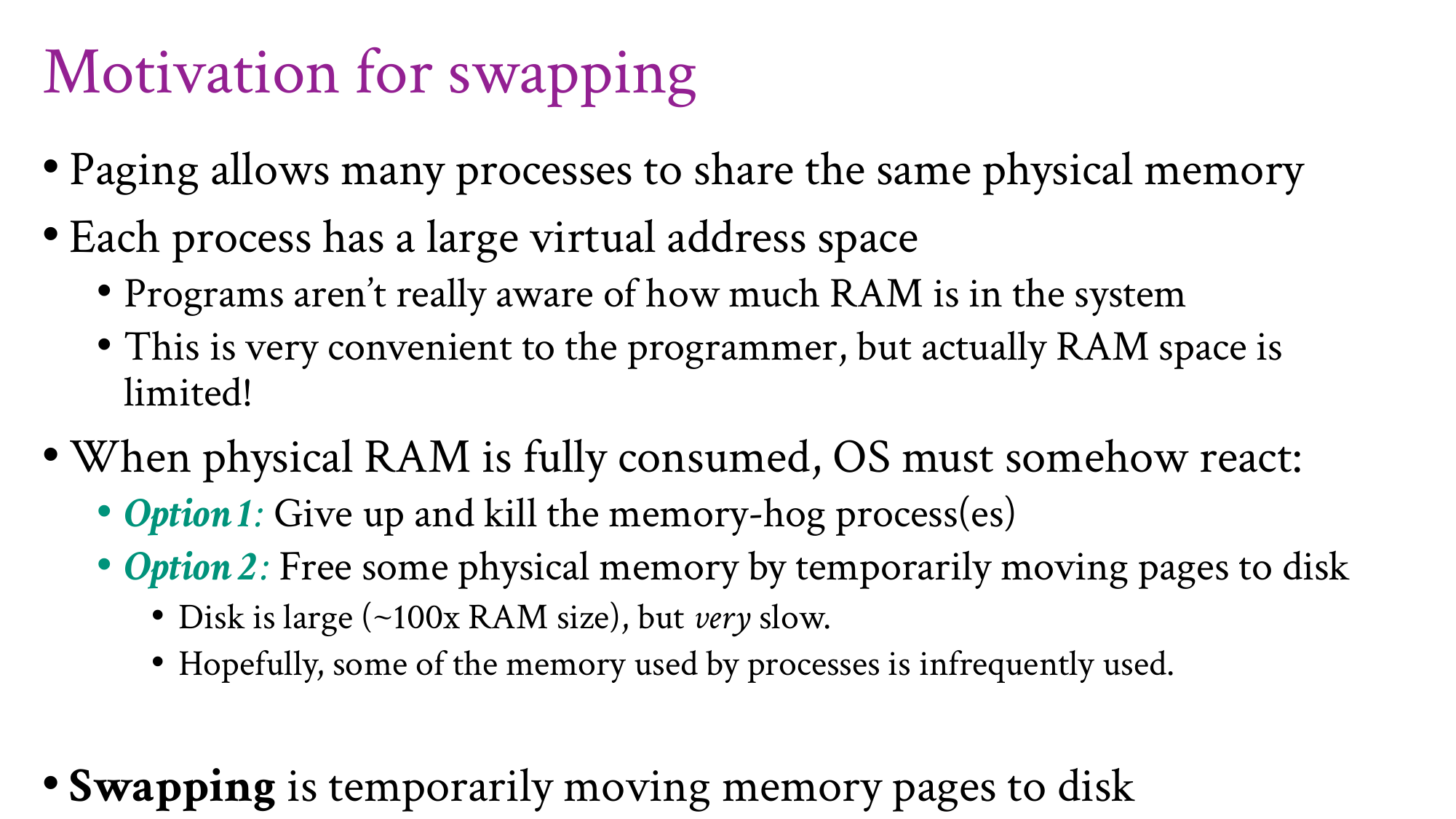

# Motivation for swapping
Paging allows many processes to share the same physical memory
Each process has a large virtual address space
Programs aren’t really aware of how much RAM is in the system
This is very convenient to the programmer, but actually RAM space is limited!
When physical RAM is fully consumed, OS must somehow react:
Option 1: Give up and kill the memory-hog process(es)
Option 2: Free some physical memory by temporarily moving pages to disk
Disk is large (~100x RAM size), but very slow.
Hopefully, some of the memory used by processes is infrequently used.

Swapping is temporarily moving memory pages to disk